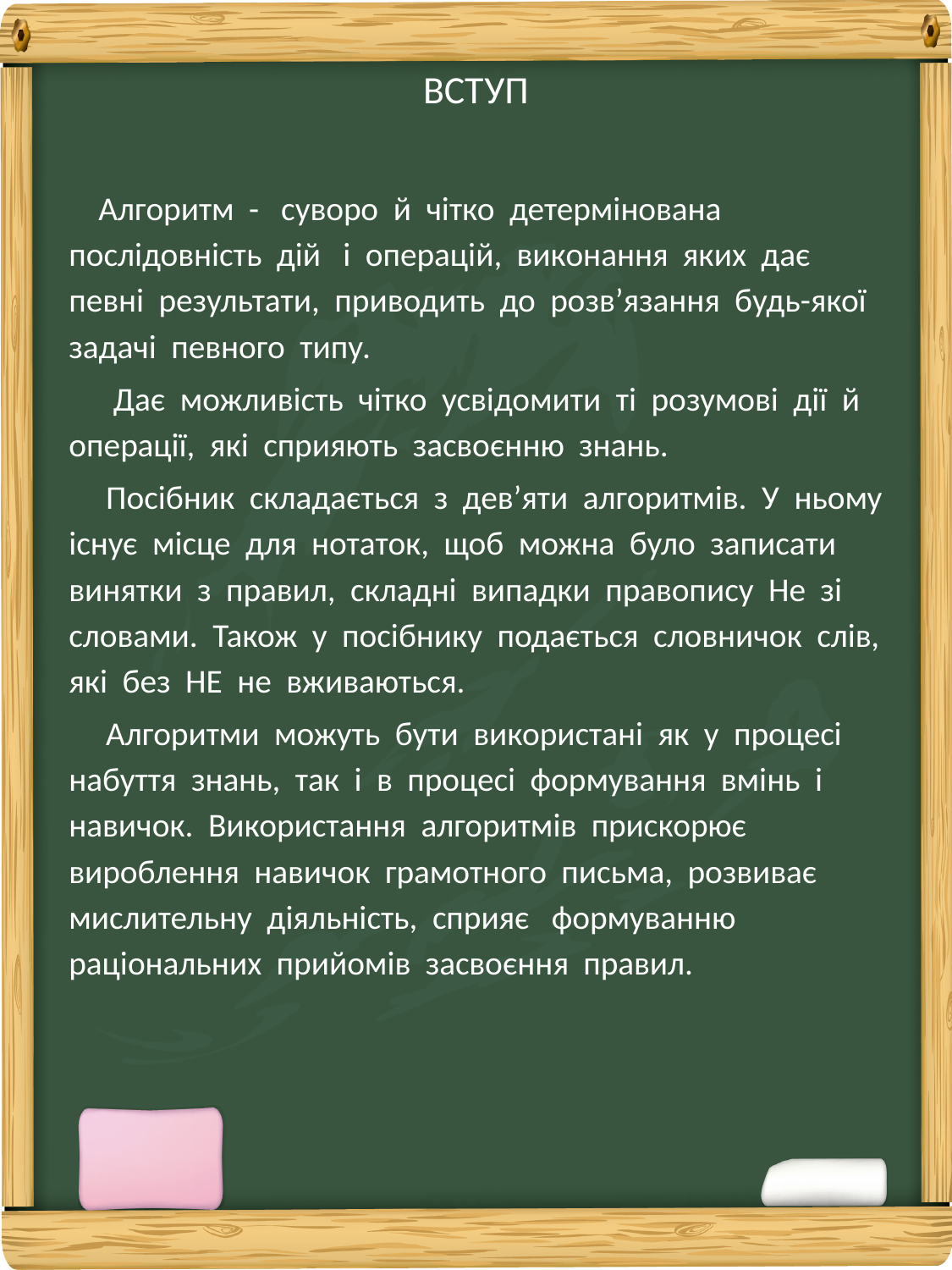

# ВСТУП
    Алгоритм  -   суворо  й  чітко  детермінована  послідовність  дій   і  операцій,  виконання  яких  дає  певні  результати,  приводить  до  розв’язання  будь-якої  задачі  певного  типу.
      Дає  можливість  чітко  усвідомити  ті  розумові  дії  й  операції,  які  сприяють  засвоєнню  знань.
     Посібник  складається  з  дев’яти  алгоритмів.  У  ньому  існує  місце  для  нотаток,  щоб  можна  було  записати  винятки  з  правил,  складні  випадки  правопису  Не  зі  словами.  Також  у  посібнику  подається  словничок  слів,  які  без  НЕ  не  вживаються.
     Алгоритми  можуть  бути  використані  як  у  процесі  набуття  знань,  так  і  в  процесі  формування  вмінь  і  навичок.  Використання  алгоритмів  прискорює  вироблення  навичок  грамотного  письма,  розвиває  мислительну  діяльність,  сприяє   формуванню  раціональних  прийомів  засвоєння  правил.